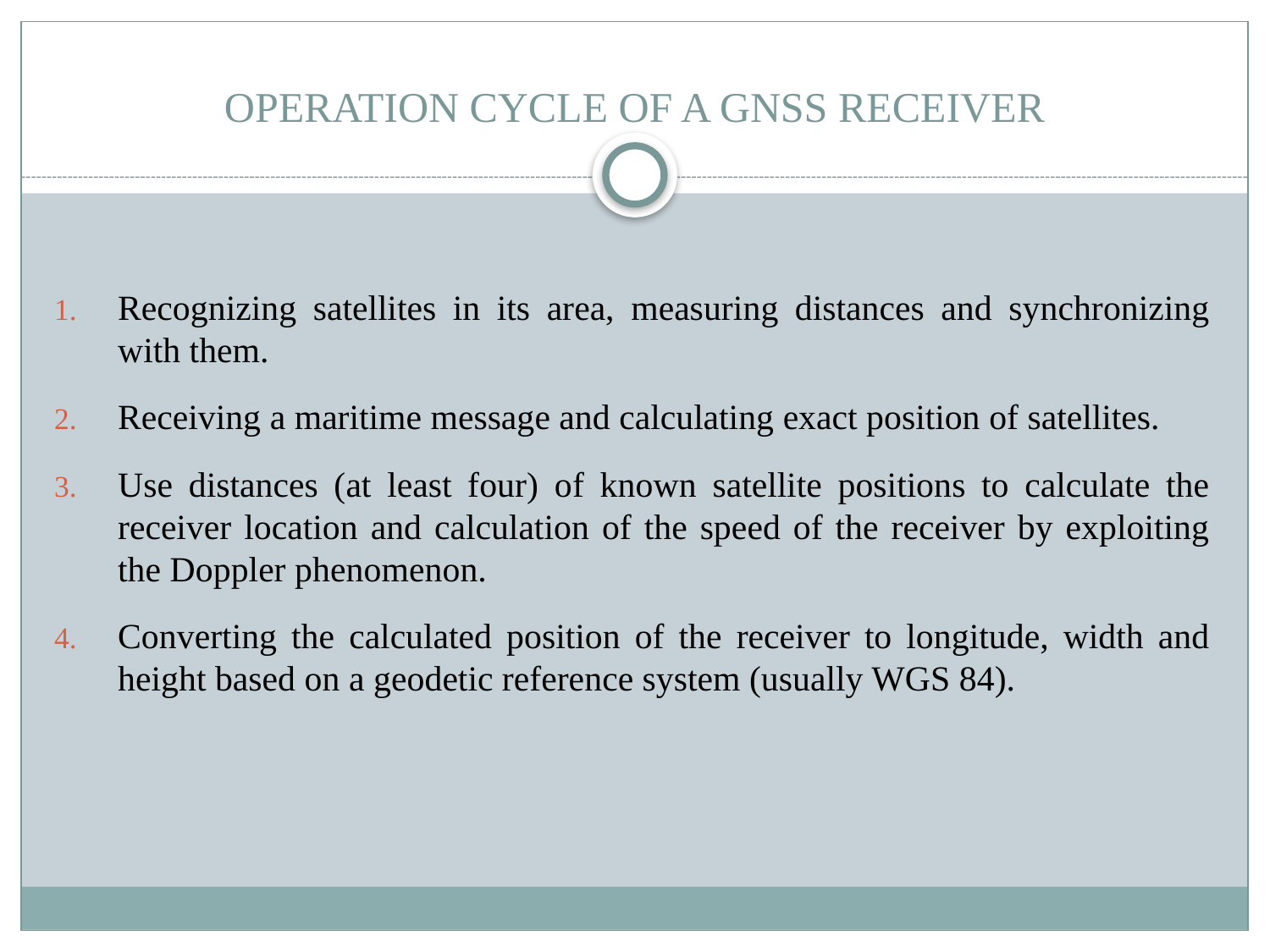

# OPERATION CYCLE OF A GNSS RECEIVER

Recognizing satellites in its area, measuring distances and synchronizing with them.
Receiving a maritime message and calculating exact position of satellites.
Use distances (at least four) of known satellite positions to calculate the receiver location and calculation of the speed of the receiver by exploiting the Doppler phenomenon.
Converting the calculated position of the receiver to longitude, width and height based on a geodetic reference system (usually WGS 84).